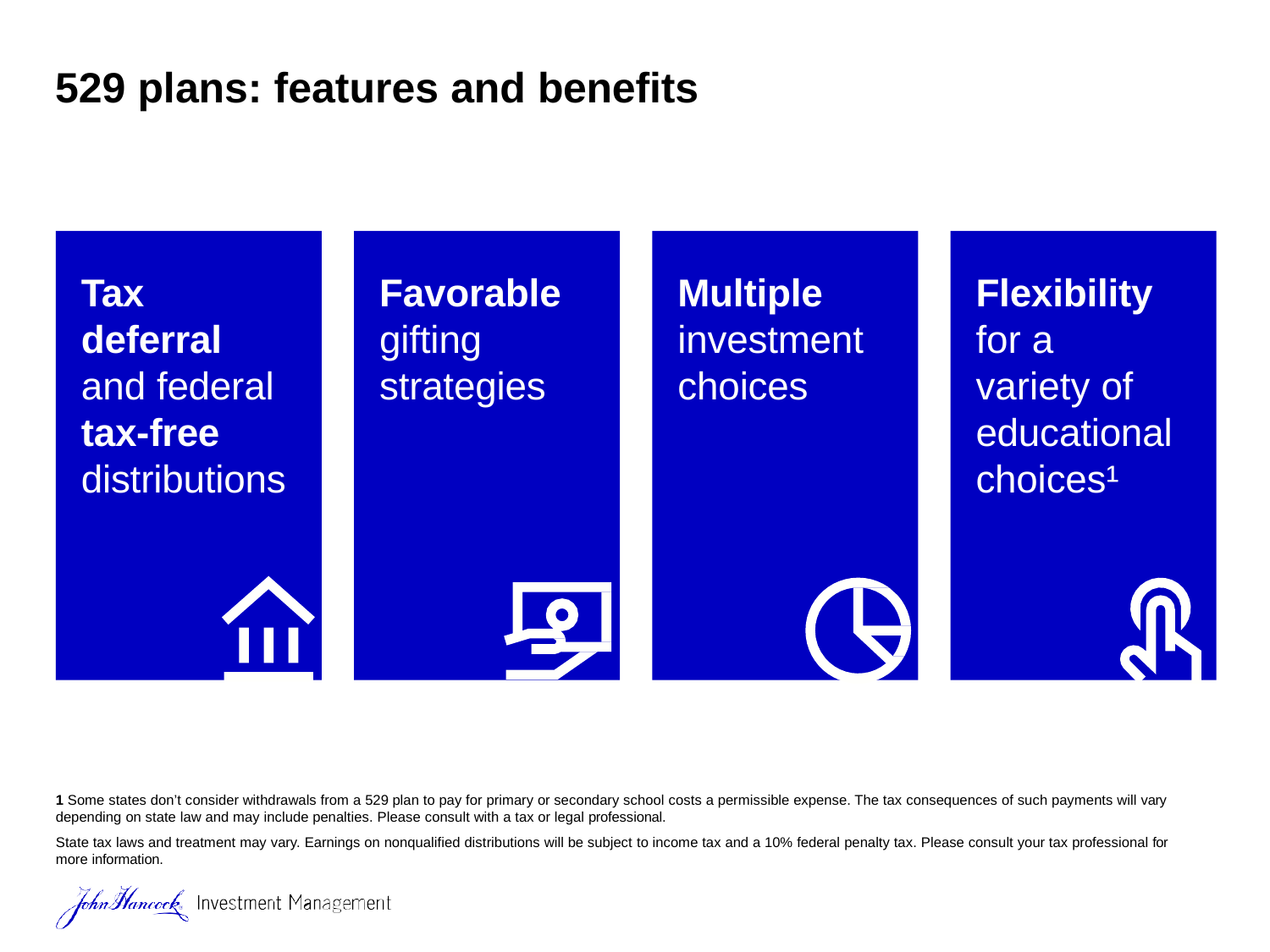

# 529 plans: features and benefits

Favorable gifting strategies

Multiple investment choices

Flexibility for a variety of educational choices¹
Tax deferral and federal tax-free distributions

1 Some states don’t consider withdrawals from a 529 plan to pay for primary or secondary school costs a permissible expense. The tax consequences of such payments will vary depending on state law and may include penalties. Please consult with a tax or legal professional.
State tax laws and treatment may vary. Earnings on nonqualified distributions will be subject to income tax and a 10% federal penalty tax. Please consult your tax professional for more information.
5